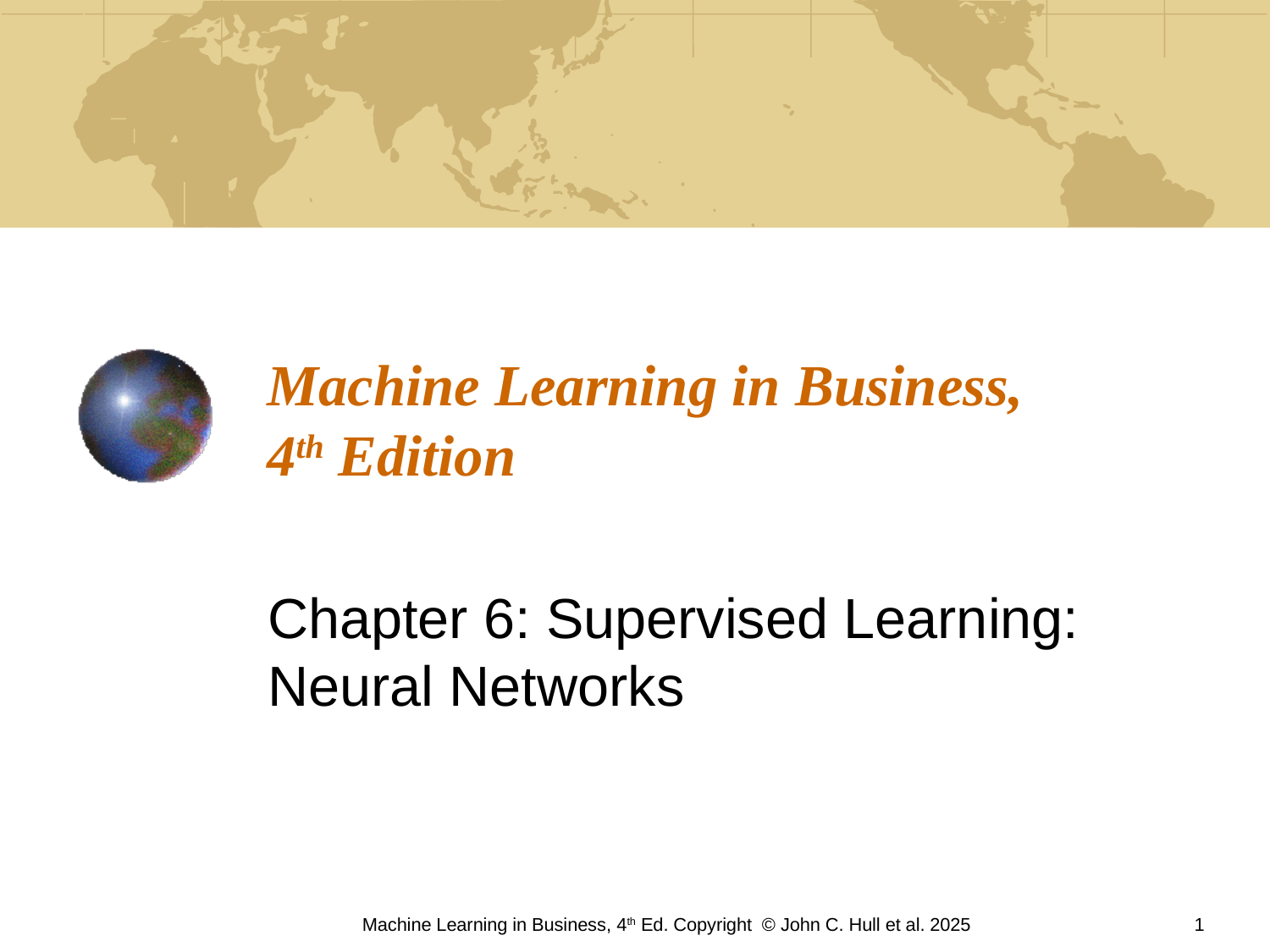

# Machine Learning in Business, 4th Edition
Chapter 6: Supervised Learning: Neural Networks
Machine Learning in Business, 4th Ed. Copyright  © John C. Hull et al. 2025
1